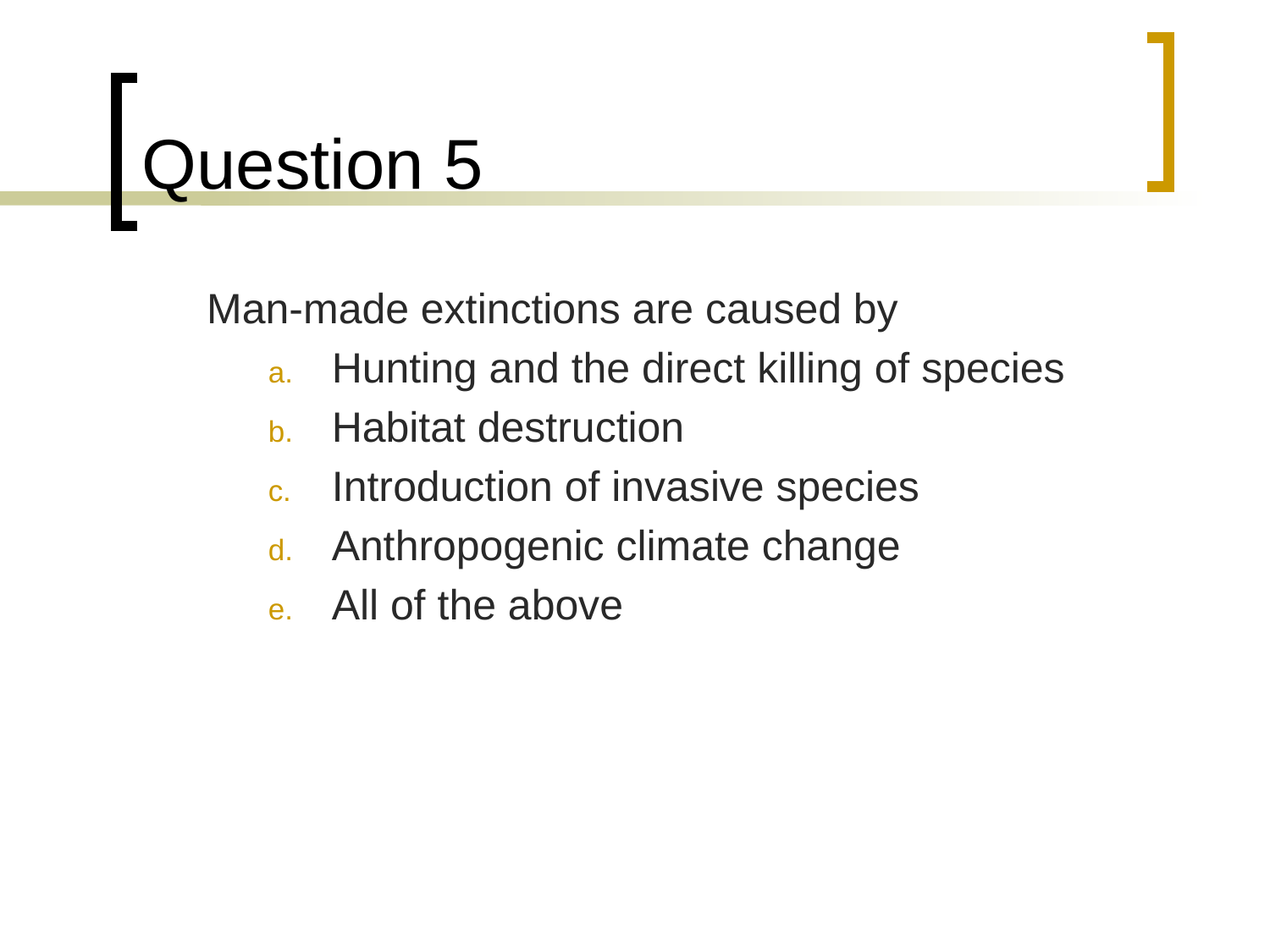

# Question 5
	Man-made extinctions are caused by
Hunting and the direct killing of species
Habitat destruction
Introduction of invasive species
Anthropogenic climate change
All of the above